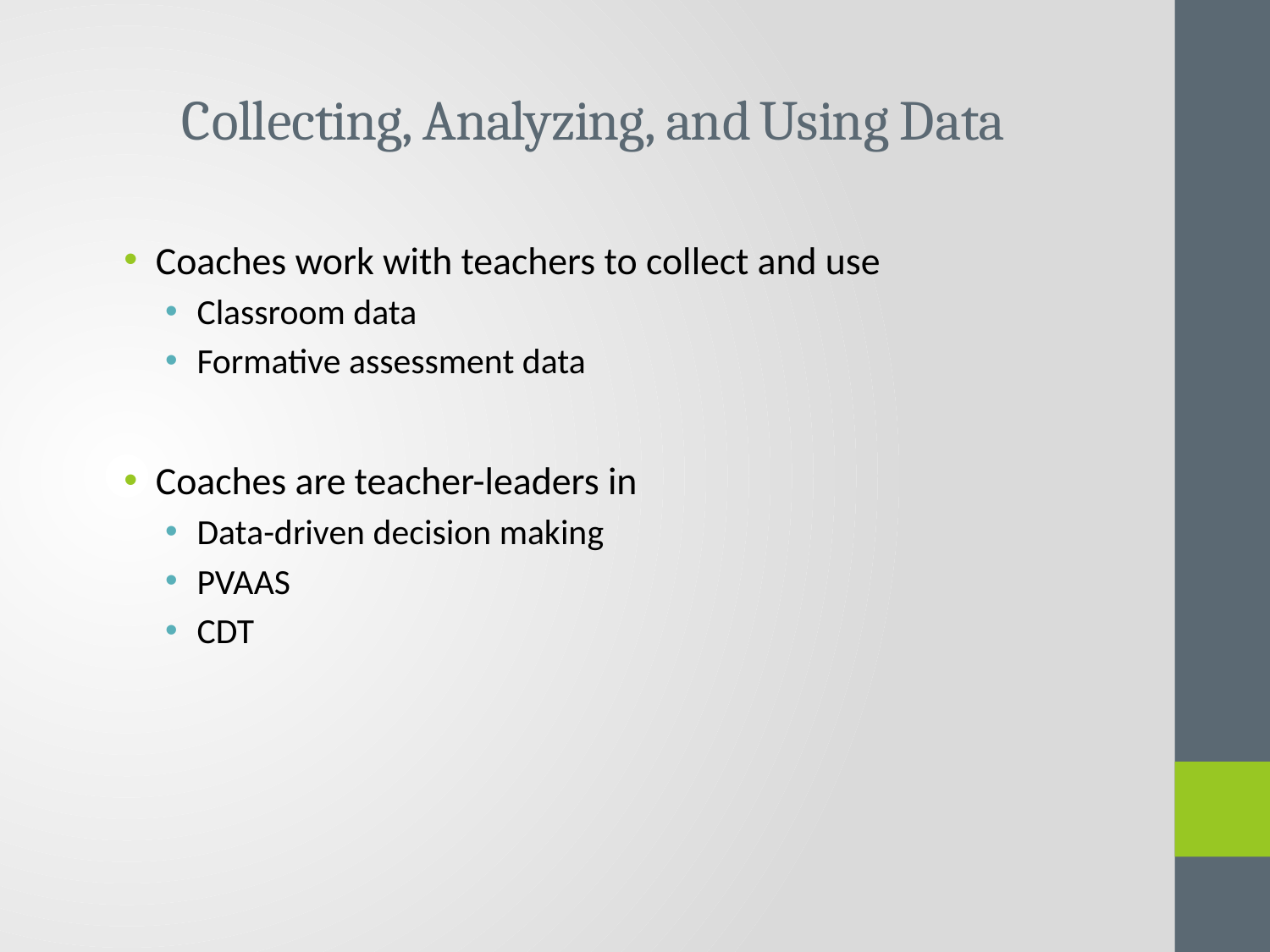

# Collecting, Analyzing, and Using Data
Coaches work with teachers to collect and use
Classroom data
Formative assessment data

Coaches are teacher-leaders in
Data-driven decision making
PVAAS
CDT